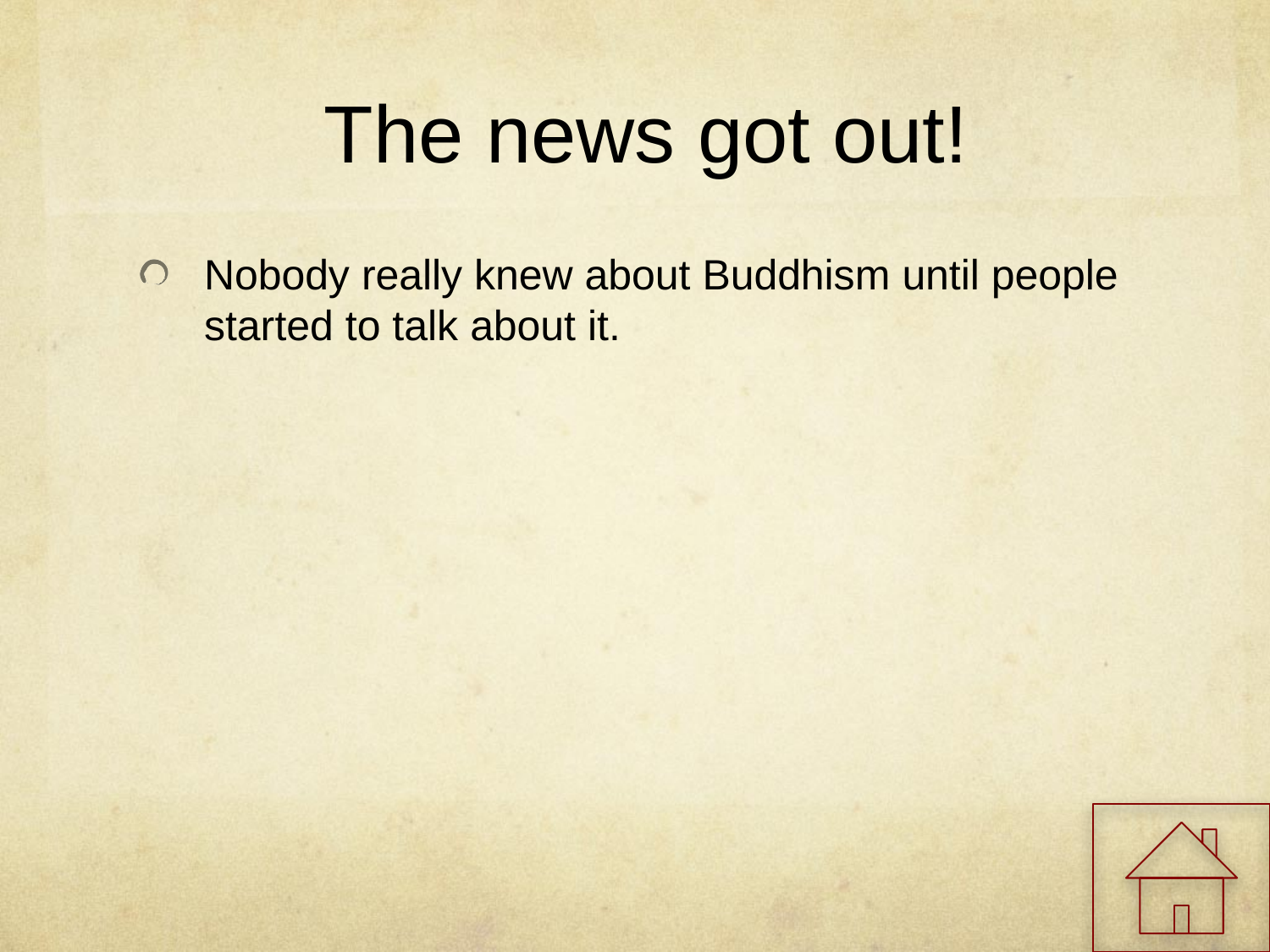

# The news got out!
Nobody really knew about Buddhism until people started to talk about it.